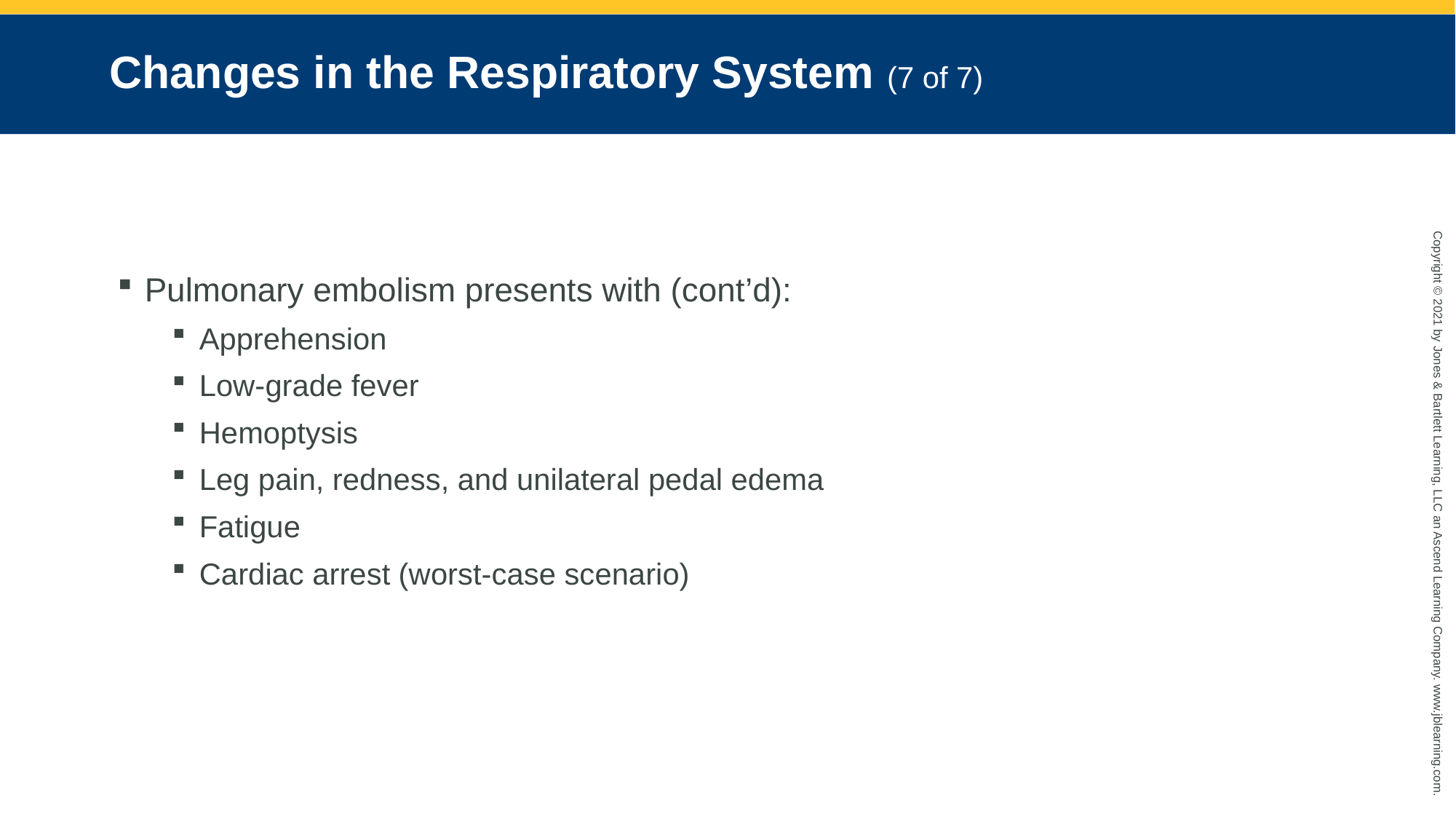

# Changes in the Respiratory System (7 of 7)
Pulmonary embolism presents with (cont’d):
Apprehension
Low-grade fever
Hemoptysis
Leg pain, redness, and unilateral pedal edema
Fatigue
Cardiac arrest (worst-case scenario)